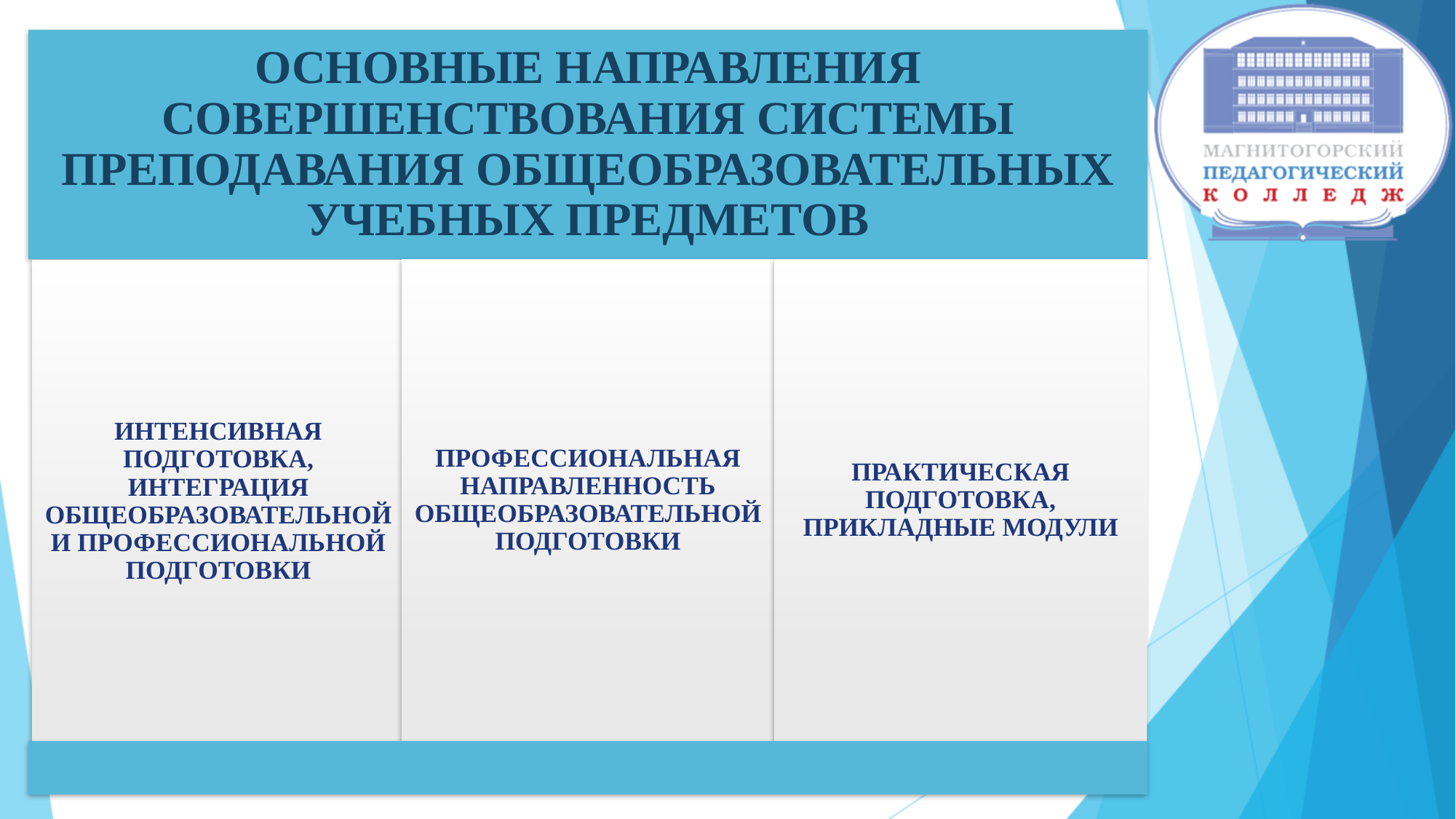

ОСНОВНЫЕ НАПРАВЛЕНИЯ СОВЕРШЕНСТВОВАНИЯ СИСТЕМЫ ПРЕПОДАВАНИЯ ОБЩЕОБРАЗОВАТЕЛЬНЫХ УЧЕБНЫХ ПРЕДМЕТОВ
ИНТЕНСИВНАЯ ПОДГОТОВКА, ИНТЕГРАЦИЯ ОБЩЕОБРАЗОВАТЕЛЬНОЙ И ПРОФЕССИОНАЛЬНОЙ ПОДГОТОВКИ
ПРОФЕССИОНАЛЬНАЯ НАПРАВЛЕННОСТЬ ОБЩЕОБРАЗОВАТЕЛЬНОЙ ПОДГОТОВКИ
ПРАКТИЧЕСКАЯ ПОДГОТОВКА, ПРИКЛАДНЫЕ МОДУЛИ